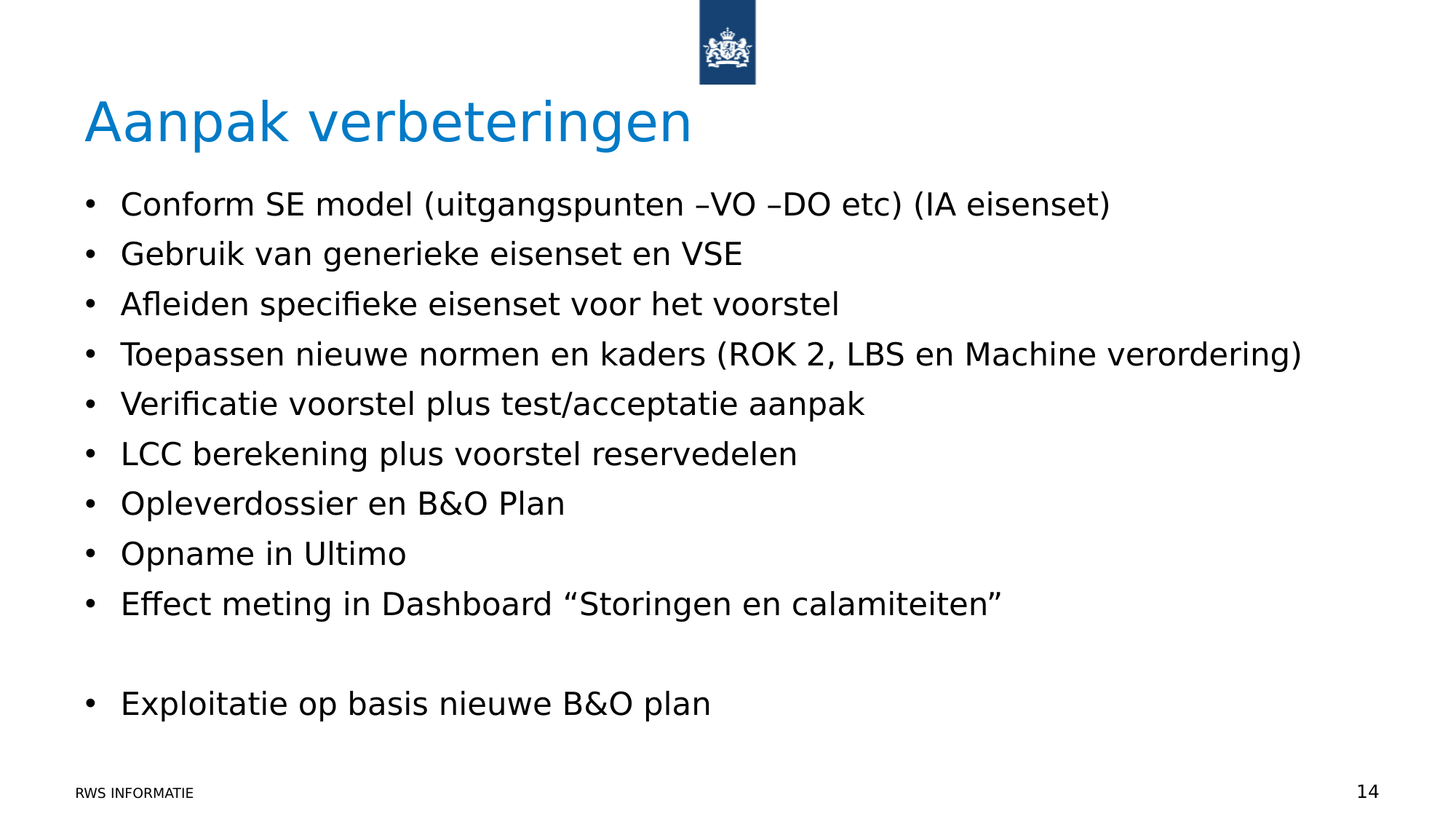

# Aanpak verbeteringen
Conform SE model (uitgangspunten –VO –DO etc) (IA eisenset)
Gebruik van generieke eisenset en VSE
Afleiden specifieke eisenset voor het voorstel
Toepassen nieuwe normen en kaders (ROK 2, LBS en Machine verordering)
Verificatie voorstel plus test/acceptatie aanpak
LCC berekening plus voorstel reservedelen
Opleverdossier en B&O Plan
Opname in Ultimo
Effect meting in Dashboard “Storingen en calamiteiten”

Exploitatie op basis nieuwe B&O plan

RWS Informatie
14